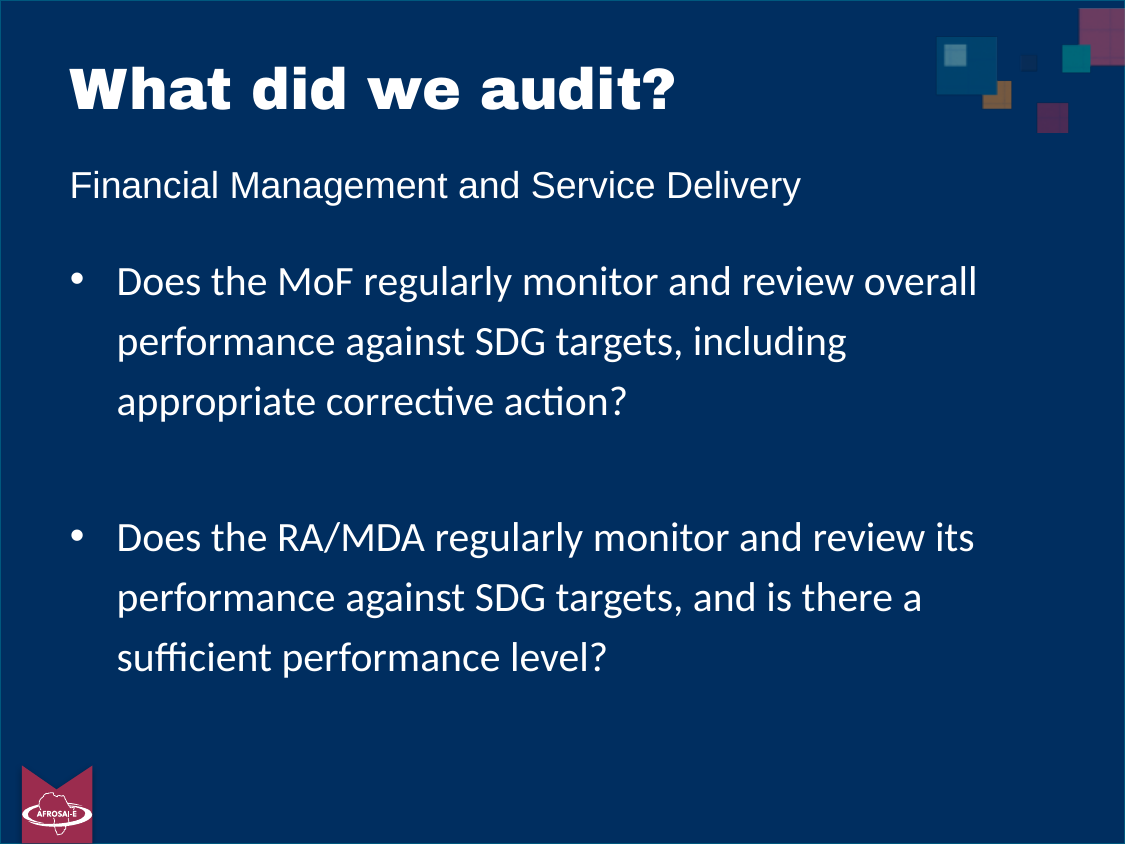

# What did we audit?
Financial Management and Service Delivery
Does the MoF regularly monitor and review overall performance against SDG targets, including appropriate corrective action?

Does the RA/MDA regularly monitor and review its performance against SDG targets, and is there a sufficient performance level?